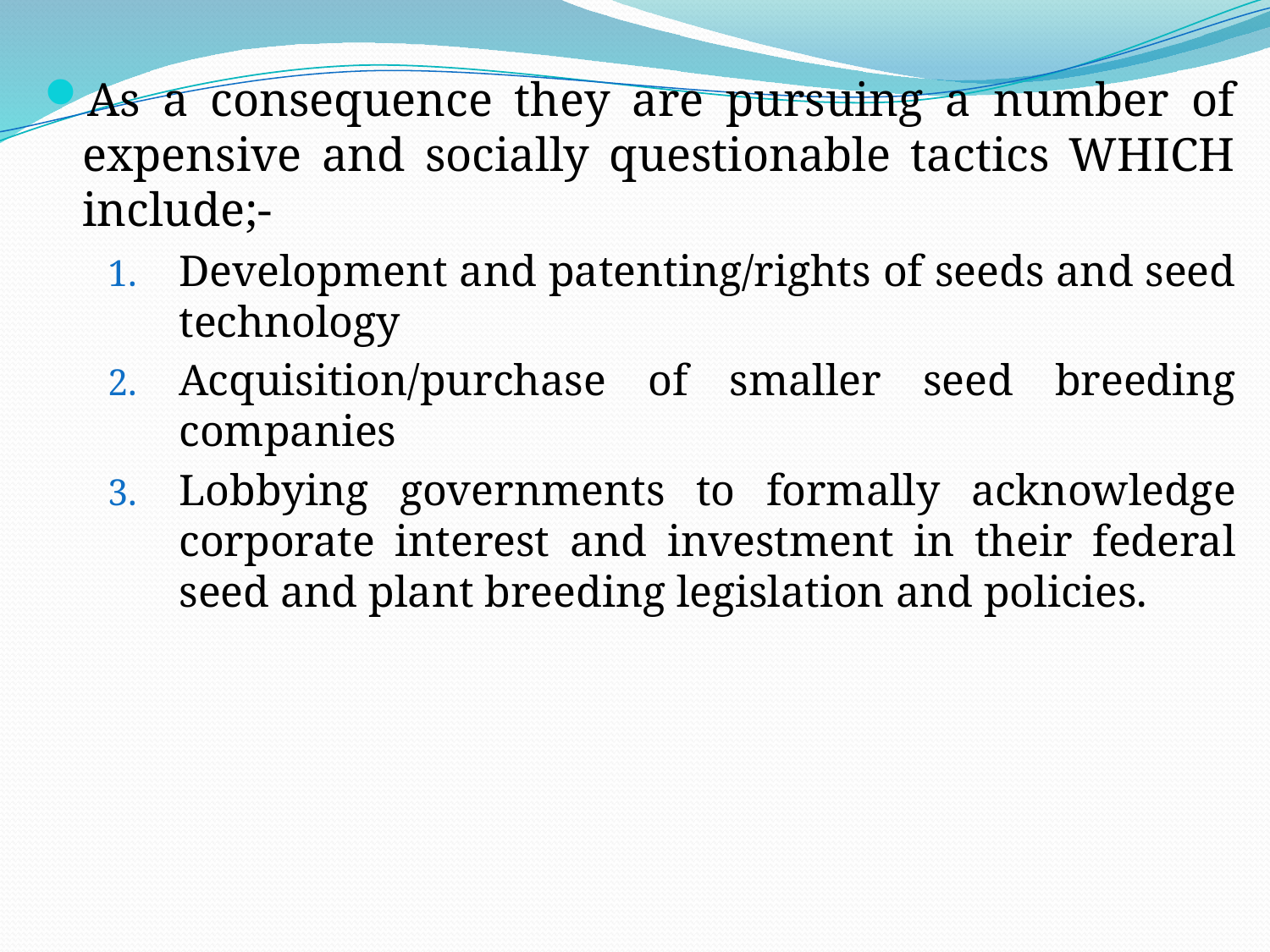

As a consequence they are pursuing a number of expensive and socially questionable tactics WHICH include;-
Development and patenting/rights of seeds and seed technology
Acquisition/purchase of smaller seed breeding companies
Lobbying governments to formally acknowledge corporate interest and investment in their federal seed and plant breeding legislation and policies.